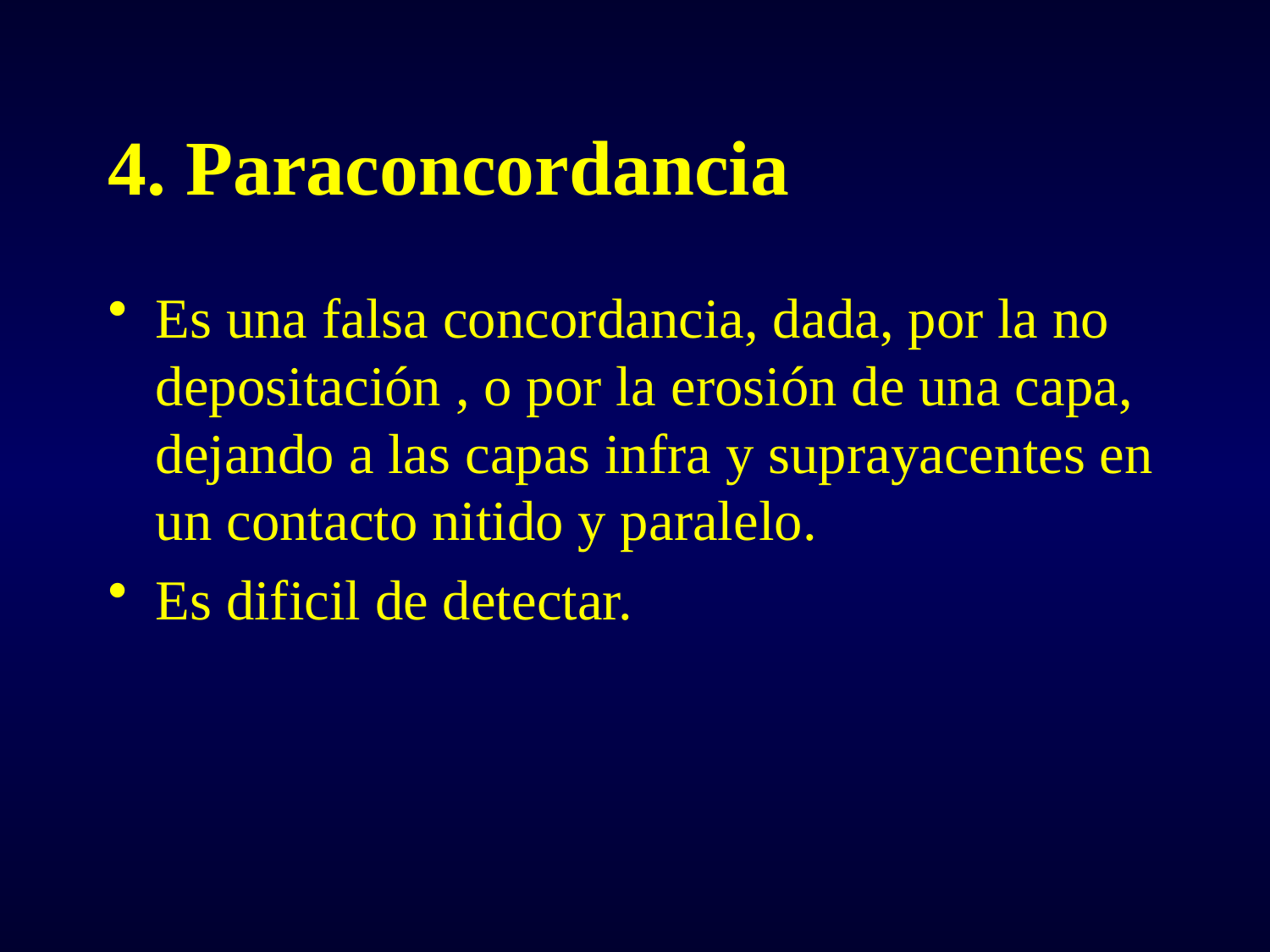

# 4. Paraconcordancia
Es una falsa concordancia, dada, por la no depositación , o por la erosión de una capa, dejando a las capas infra y suprayacentes en un contacto nitido y paralelo.
Es dificil de detectar.